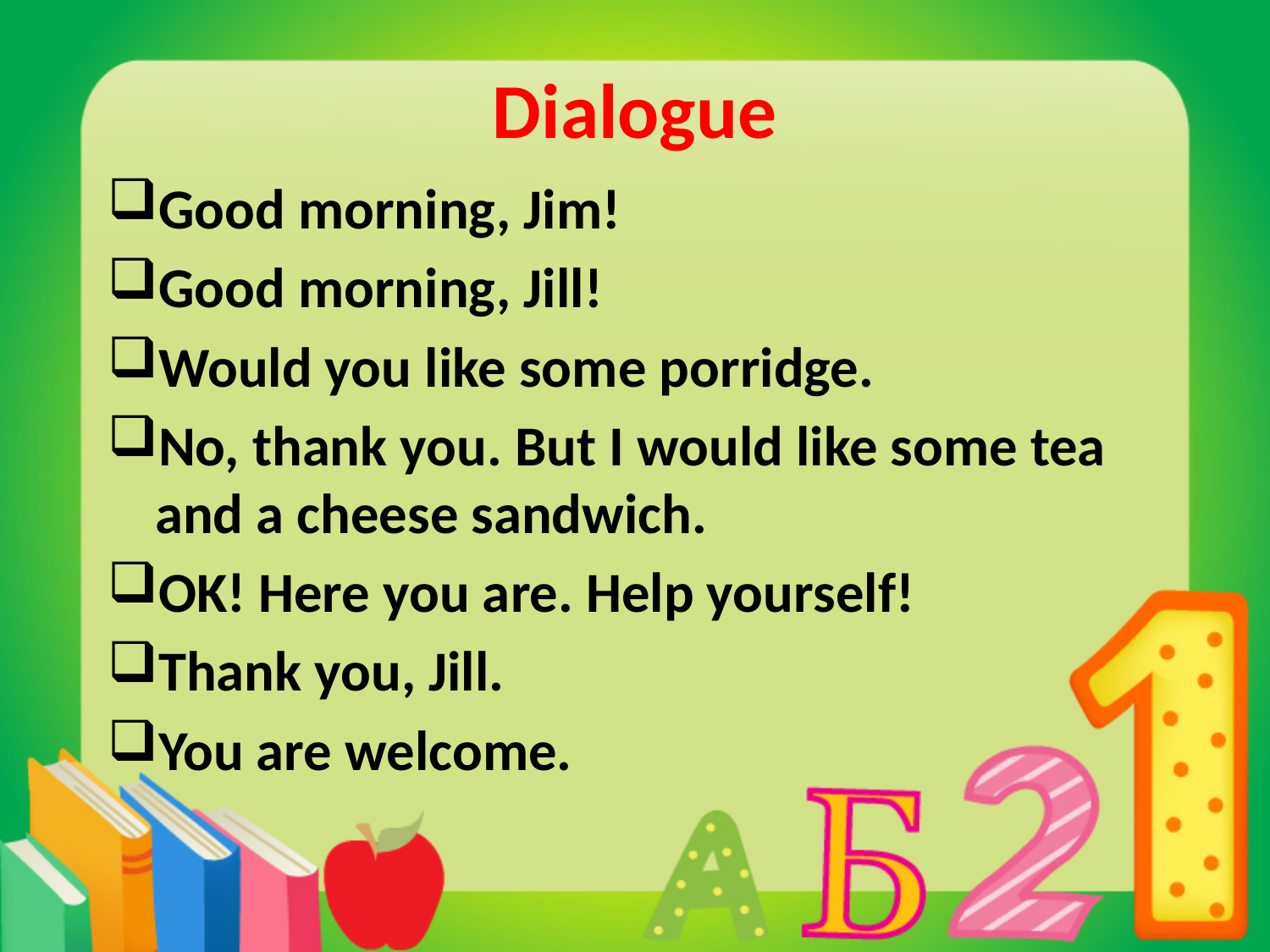

# Dialogue
Good morning, Jim!
Good morning, Jill!
Would you like some porridge.
No, thank you. But I would like some tea and a cheese sandwich.
OK! Here you are. Help yourself!
Thank you, Jill.
You are welcome.